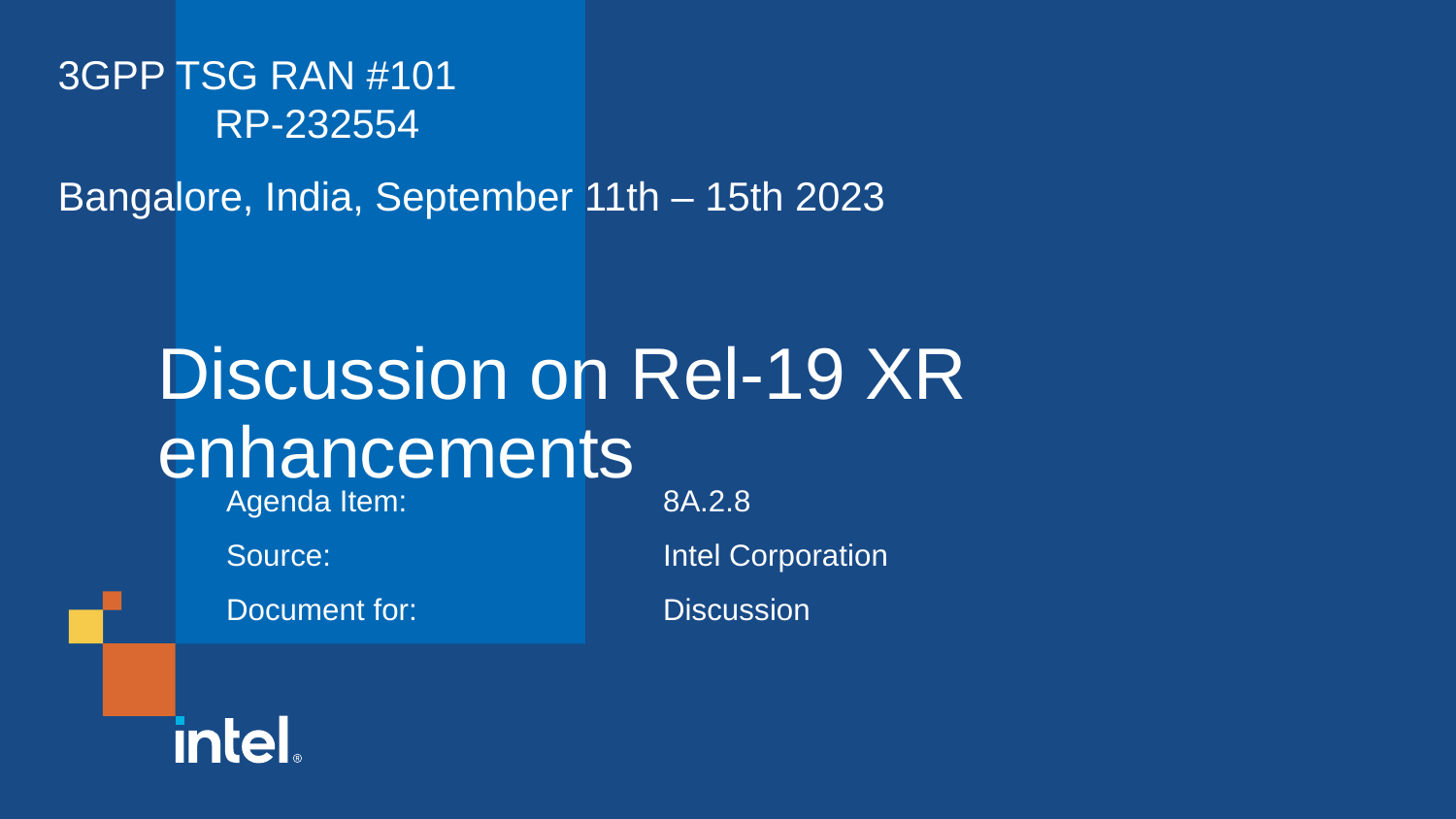

3GPP TSG RAN #101						      		 RP-232554
Bangalore, India, September 11th – 15th 2023
# Discussion on Rel-19 XR enhancements
Agenda Item:		8A.2.8
Source: 			Intel Corporation
Document for:		Discussion